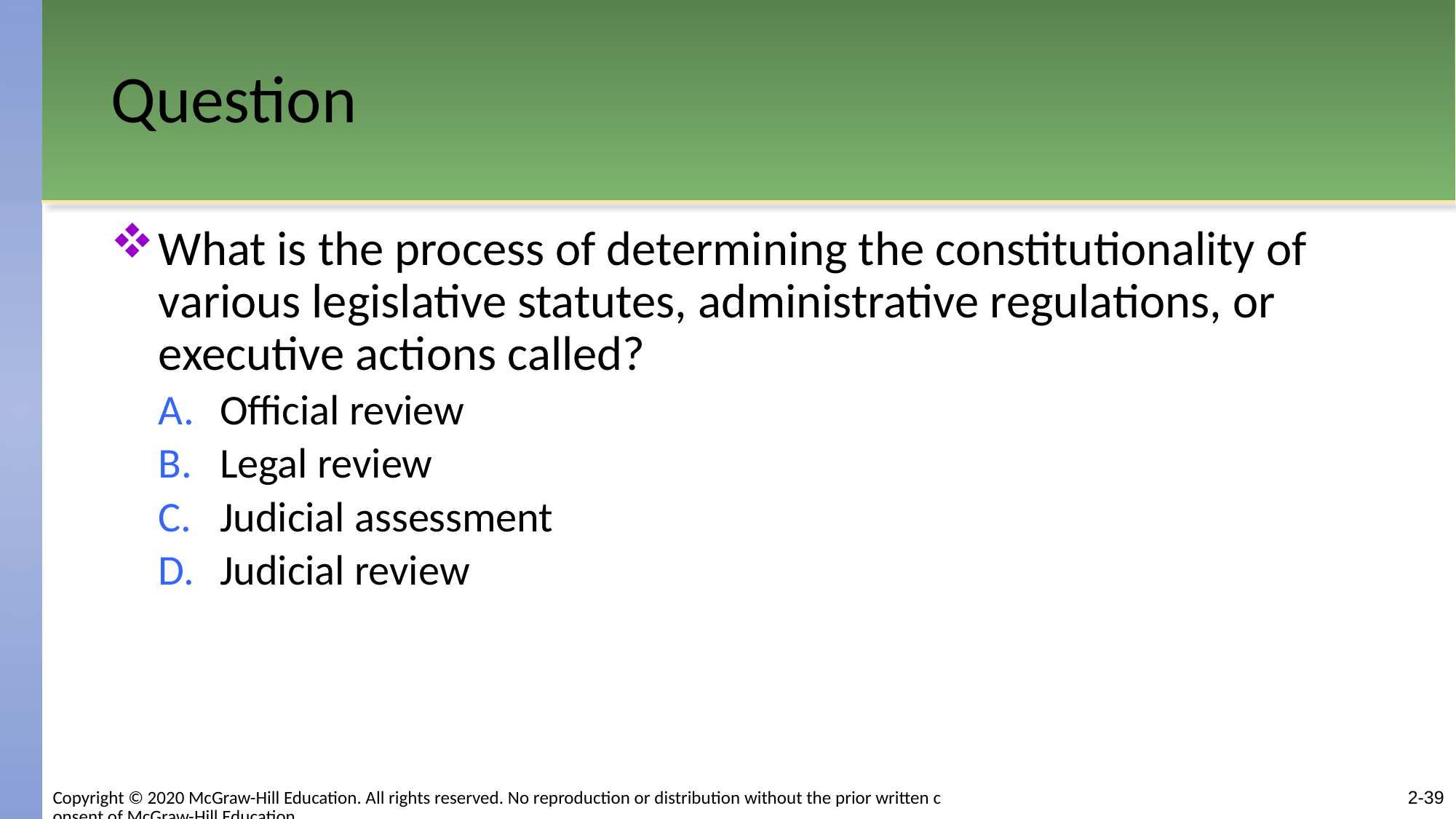

# Question
What is the process of determining the constitutionality of various legislative statutes, administrative regulations, or executive actions called?
Official review
Legal review
Judicial assessment
Judicial review
2-39
Copyright © 2020 McGraw-Hill Education. All rights reserved. No reproduction or distribution without the prior written consent of McGraw-Hill Education.